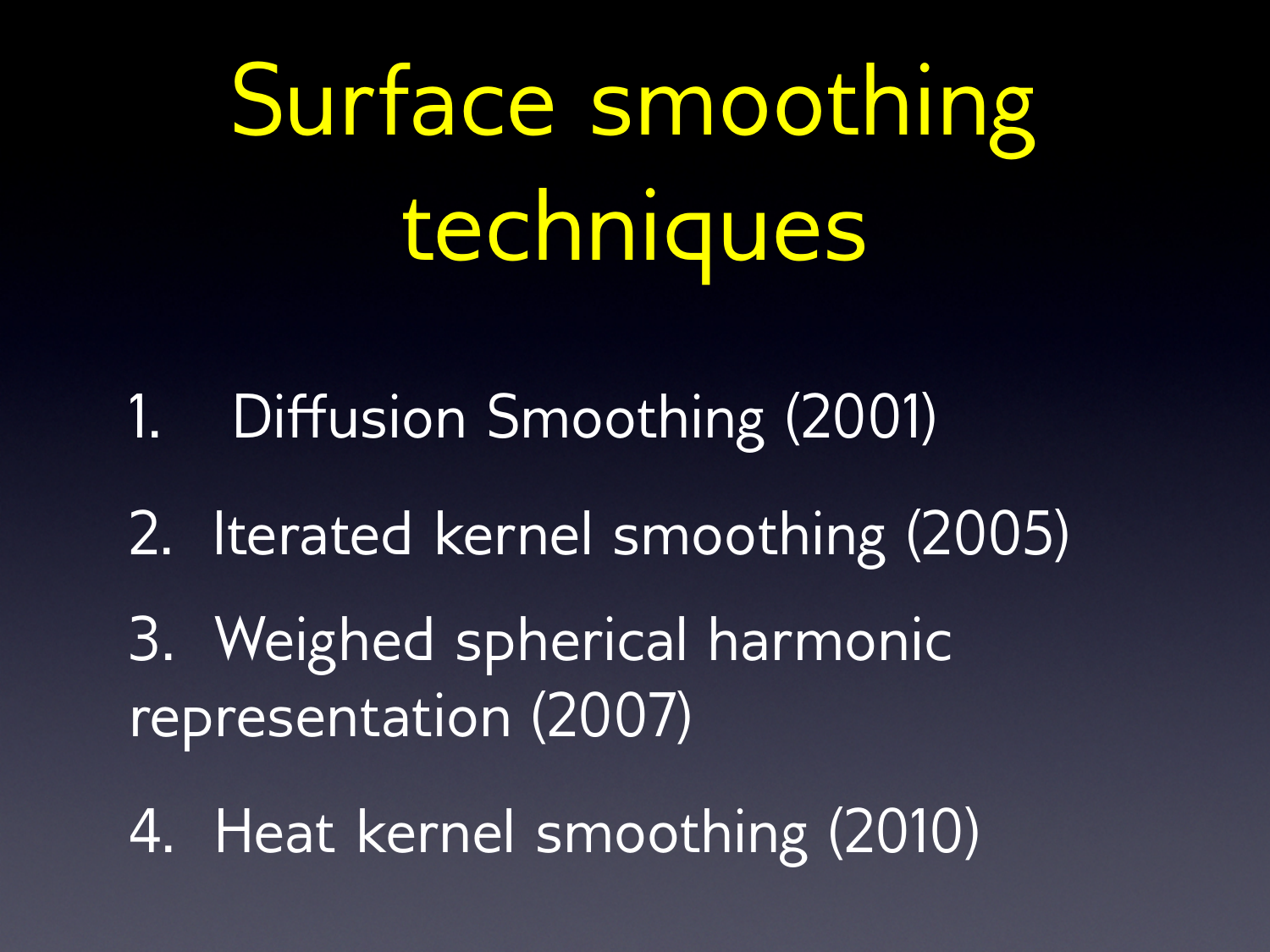

Surface smoothing techniques
Diffusion Smoothing (2001)

2.  Iterated kernel smoothing (2005)

3.  Weighed spherical harmonic   representation (2007)

4.  Heat kernel smoothing (2010)